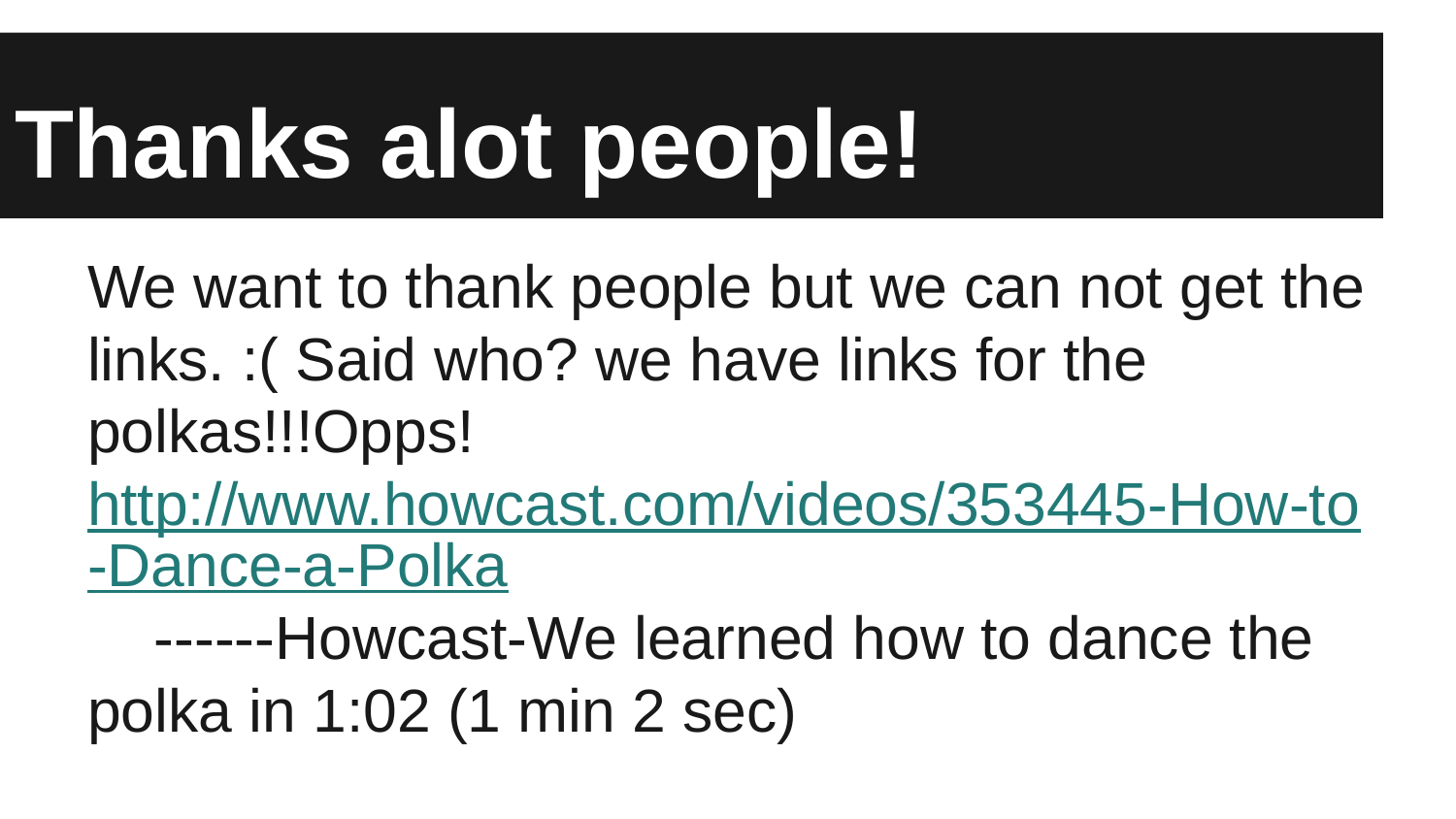

# Thanks alot people!

We want to thank people but we can not get the
links. :( Said who? we have links for the polkas!!!Opps!  http://www.howcast.com/videos/353445-How-to-Dance-a-Polka    ------Howcast-We learned how to dance the polka in 1:02 (1 min 2 sec)